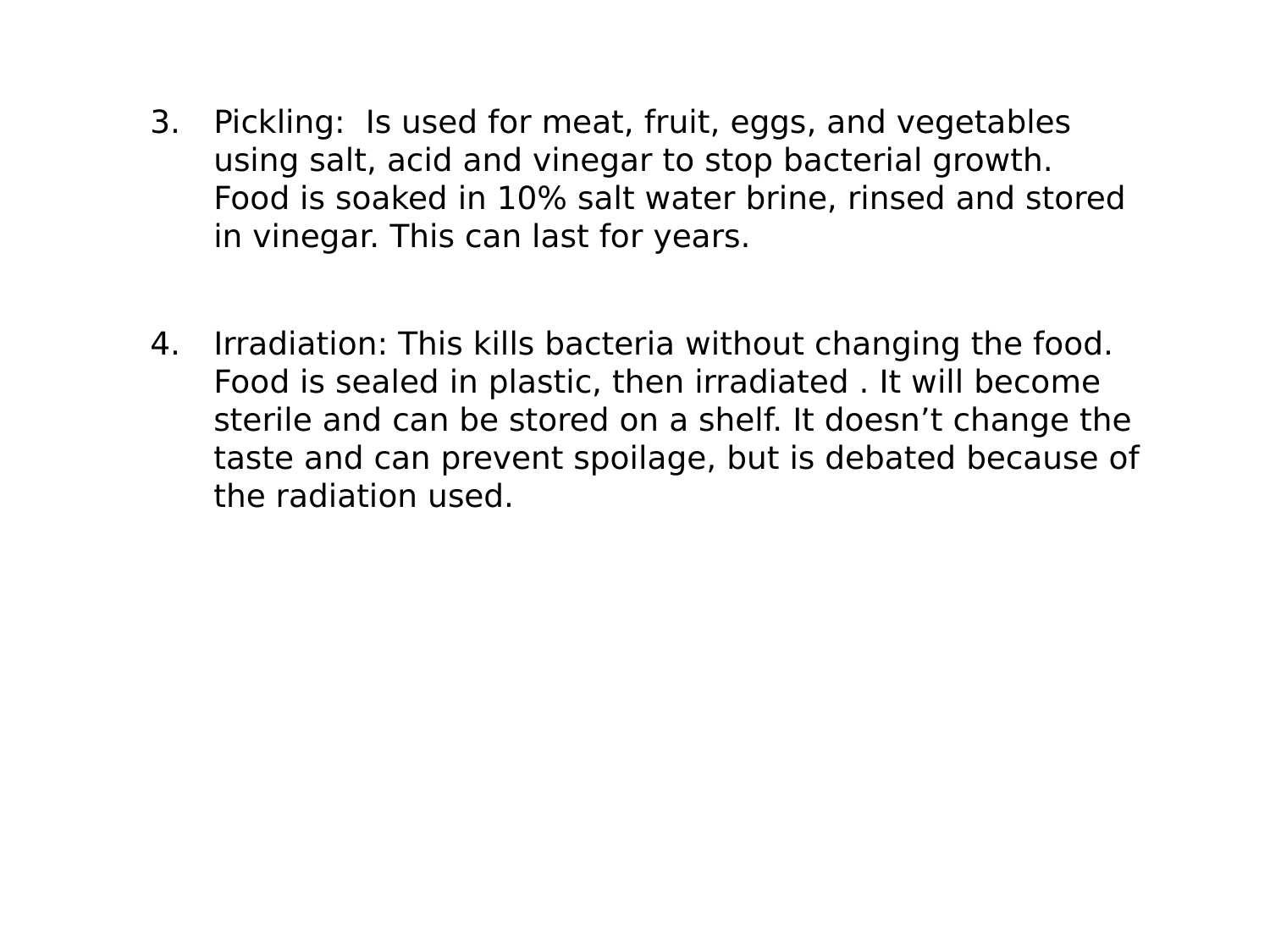

Pickling:  Is used for meat, fruit, eggs, and vegetables using salt, acid and vinegar to stop bacterial growth.  Food is soaked in 10% salt water brine, rinsed and stored in vinegar. This can last for years.

Irradiation: This kills bacteria without changing the food.   Food is sealed in plastic, then irradiated . It will become sterile and can be stored on a shelf. It doesn’t change the taste and can prevent spoilage, but is debated because of the radiation used.